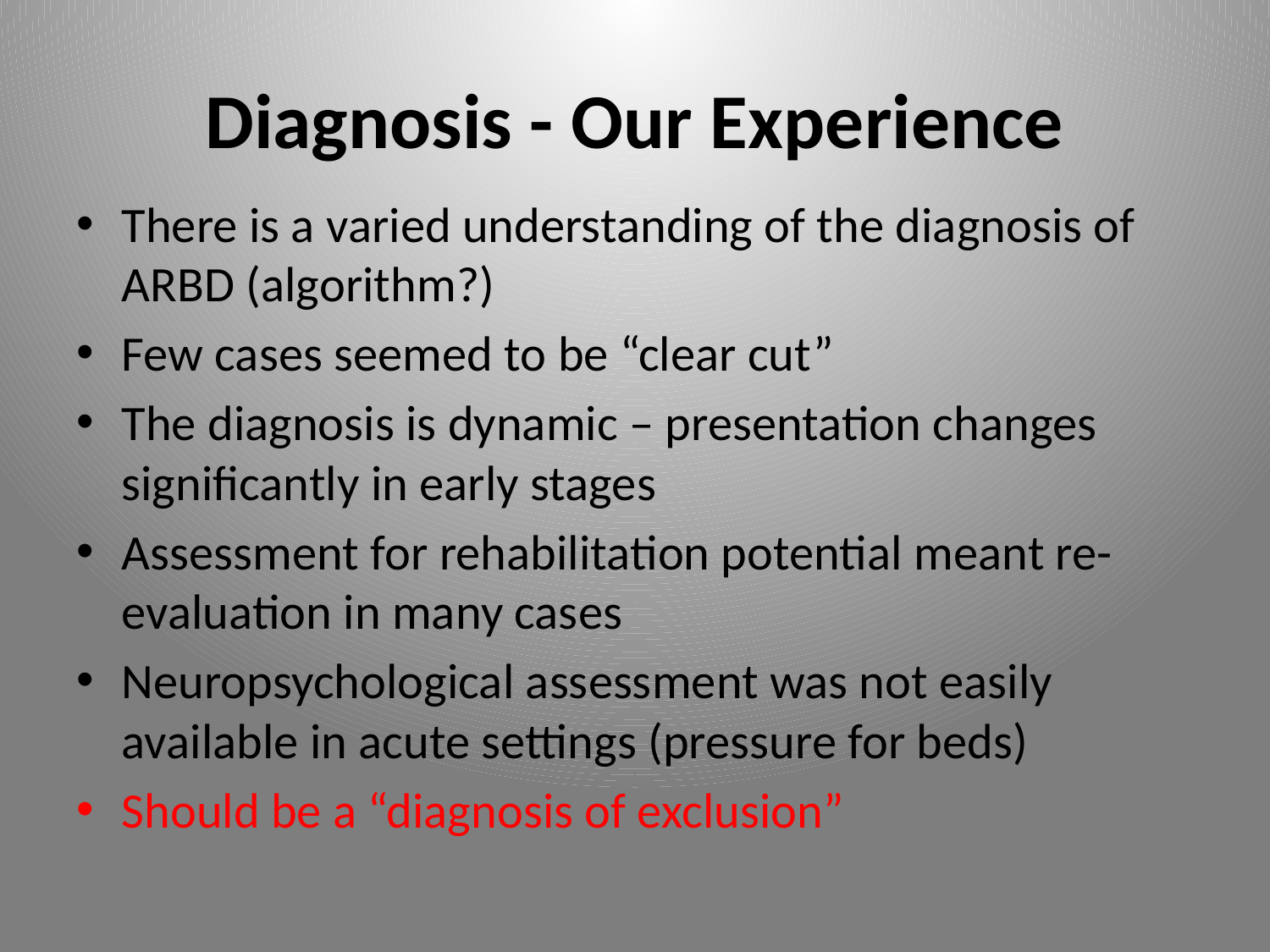

# Diagnosis - Our Experience
There is a varied understanding of the diagnosis of ARBD (algorithm?)
Few cases seemed to be “clear cut”
The diagnosis is dynamic – presentation changes significantly in early stages
Assessment for rehabilitation potential meant re-evaluation in many cases
Neuropsychological assessment was not easily available in acute settings (pressure for beds)
Should be a “diagnosis of exclusion”